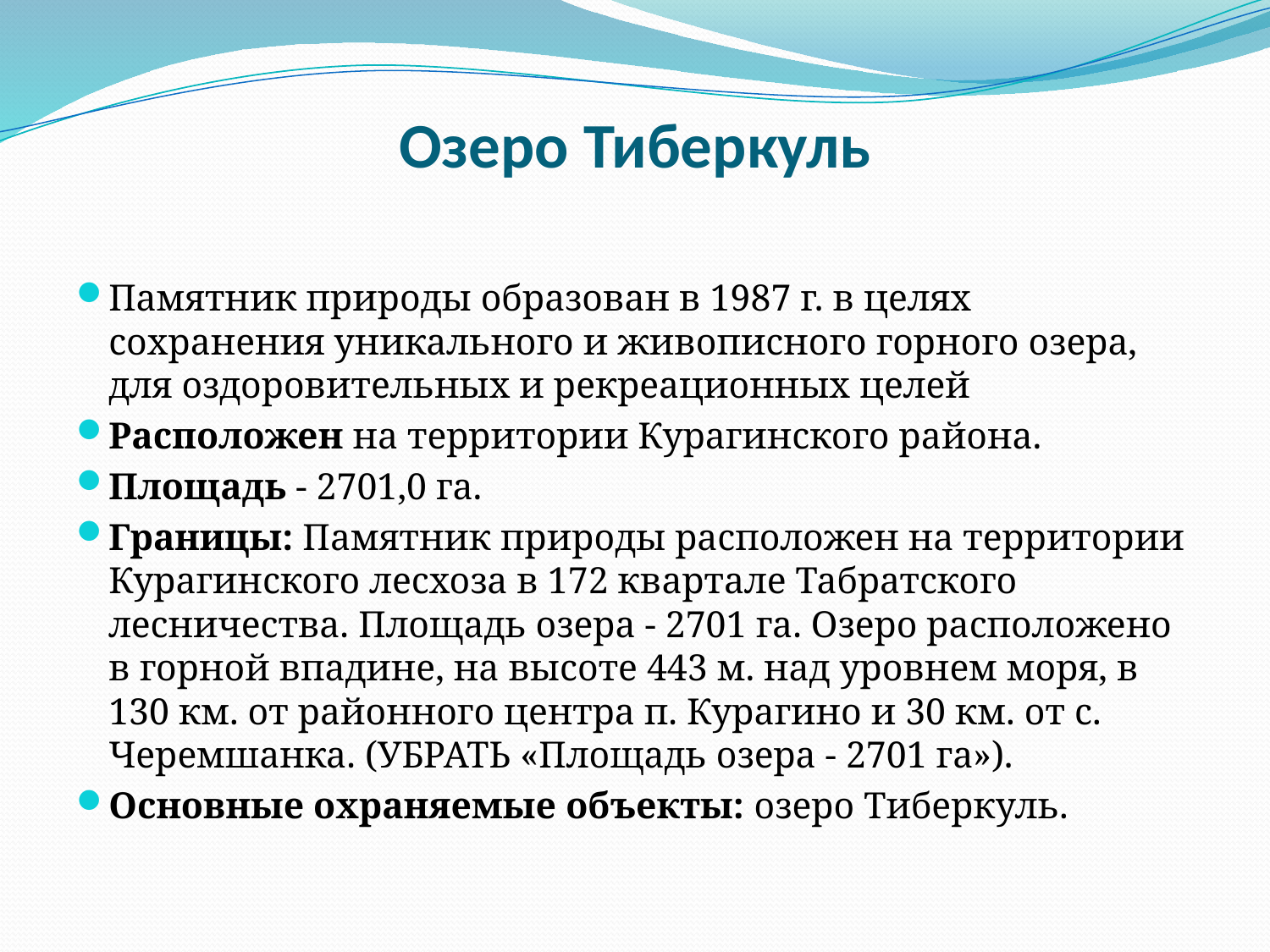

# Озеро Тиберкуль
Памятник природы образован в 1987 г. в целях сохранения уникального и живописного горного озера, для оздоровительных и рекреационных целей
Расположен на территории Курагинского района.
Площадь - 2701,0 га.
Границы: Памятник природы расположен на территории Курагинского лесхоза в 172 квартале Табратского лесничества. Площадь озера - 2701 га. Озеро расположено в горной впадине, на высоте 443 м. над уровнем моря, в 130 км. от районного центра п. Курагино и 30 км. от с. Черемшанка. (УБРАТЬ «Площадь озера - 2701 га»).
Основные охраняемые объекты: озеро Тиберкуль.